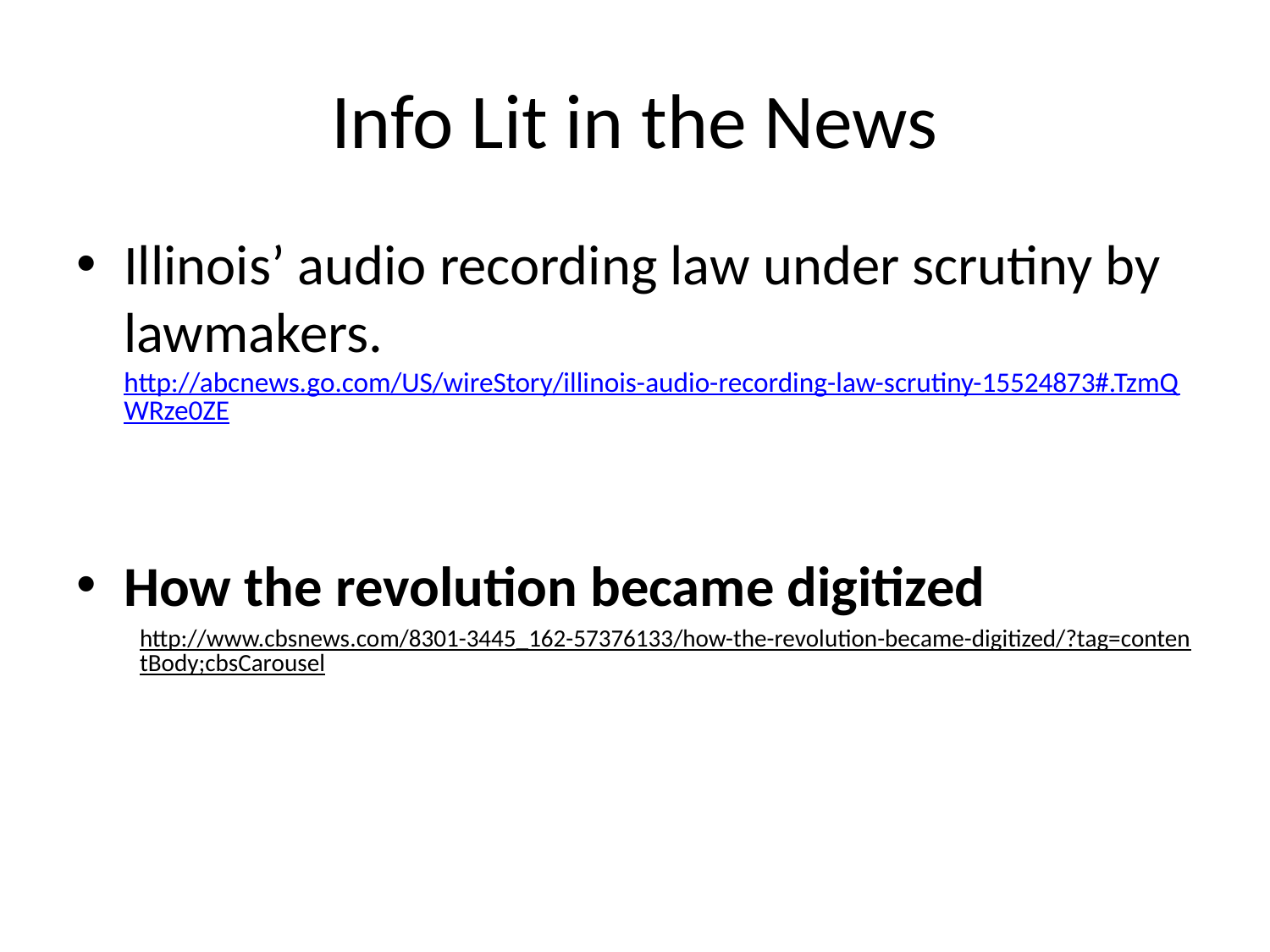

# Info Lit in the News
Illinois’ audio recording law under scrutiny by lawmakers. http://abcnews.go.com/US/wireStory/illinois-audio-recording-law-scrutiny-15524873#.TzmQWRze0ZE

How the revolution became digitized
http://www.cbsnews.com/8301-3445_162-57376133/how-the-revolution-became-digitized/?tag=contentBody;cbsCarousel